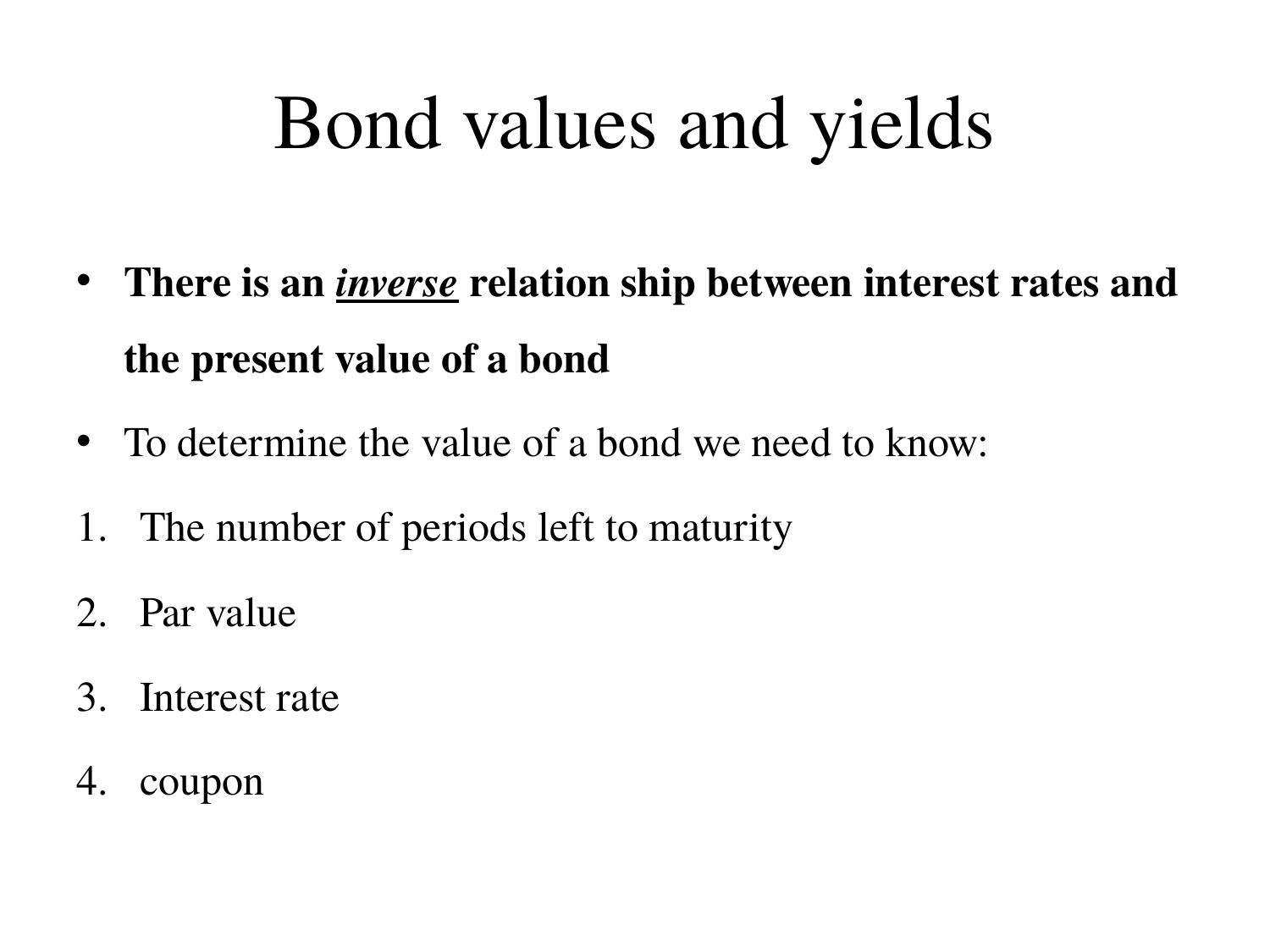

# Bond values and yields
There is an inverse relation ship between interest rates and the present value of a bond
To determine the value of a bond we need to know:
The number of periods left to maturity
Par value
Interest rate
coupon